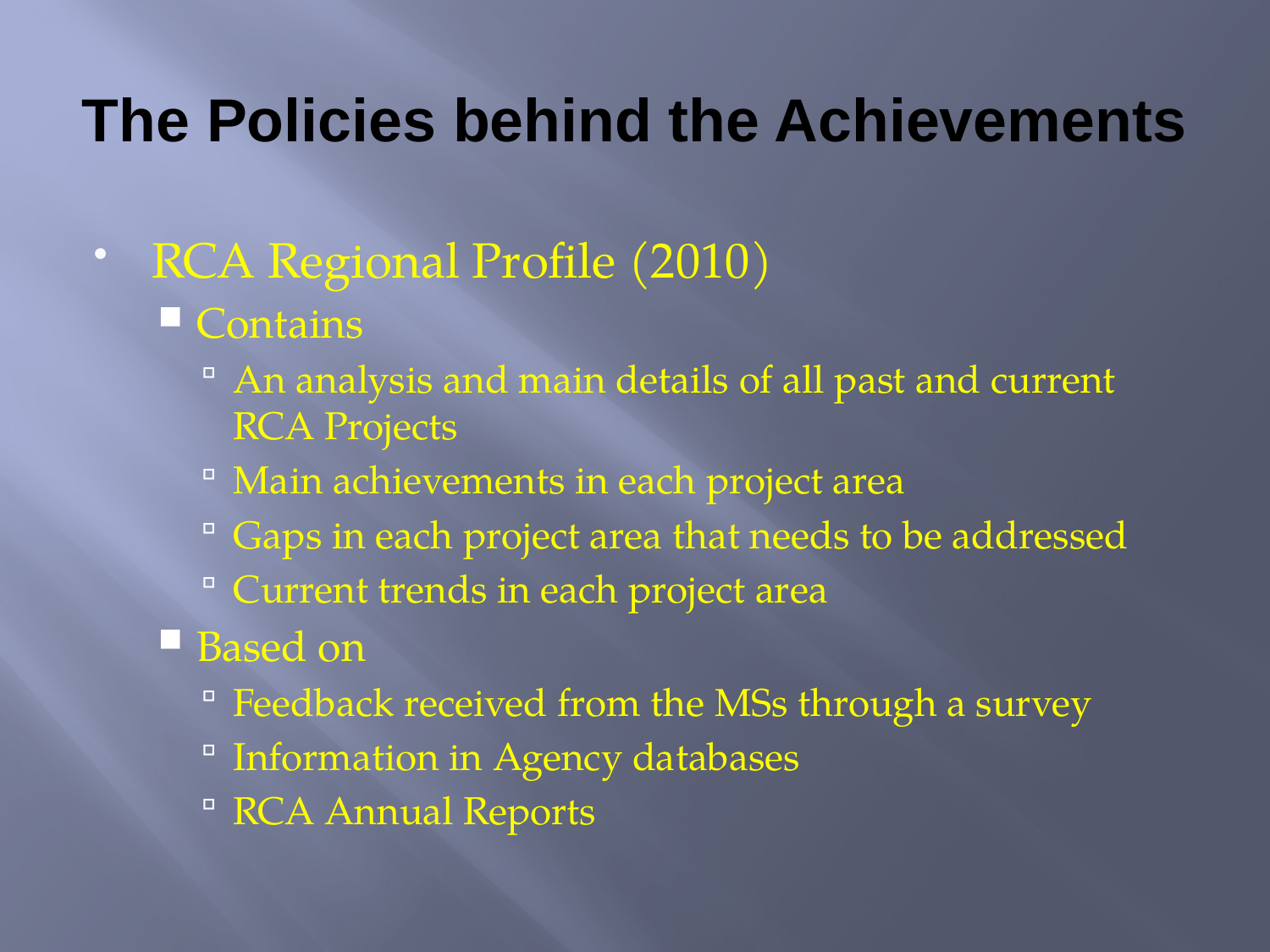

# The Policies behind the Achievements
RCA Regional Profile (2010)
Contains
An analysis and main details of all past and current RCA Projects
Main achievements in each project area
Gaps in each project area that needs to be addressed
Current trends in each project area
Based on
Feedback received from the MSs through a survey
Information in Agency databases
RCA Annual Reports